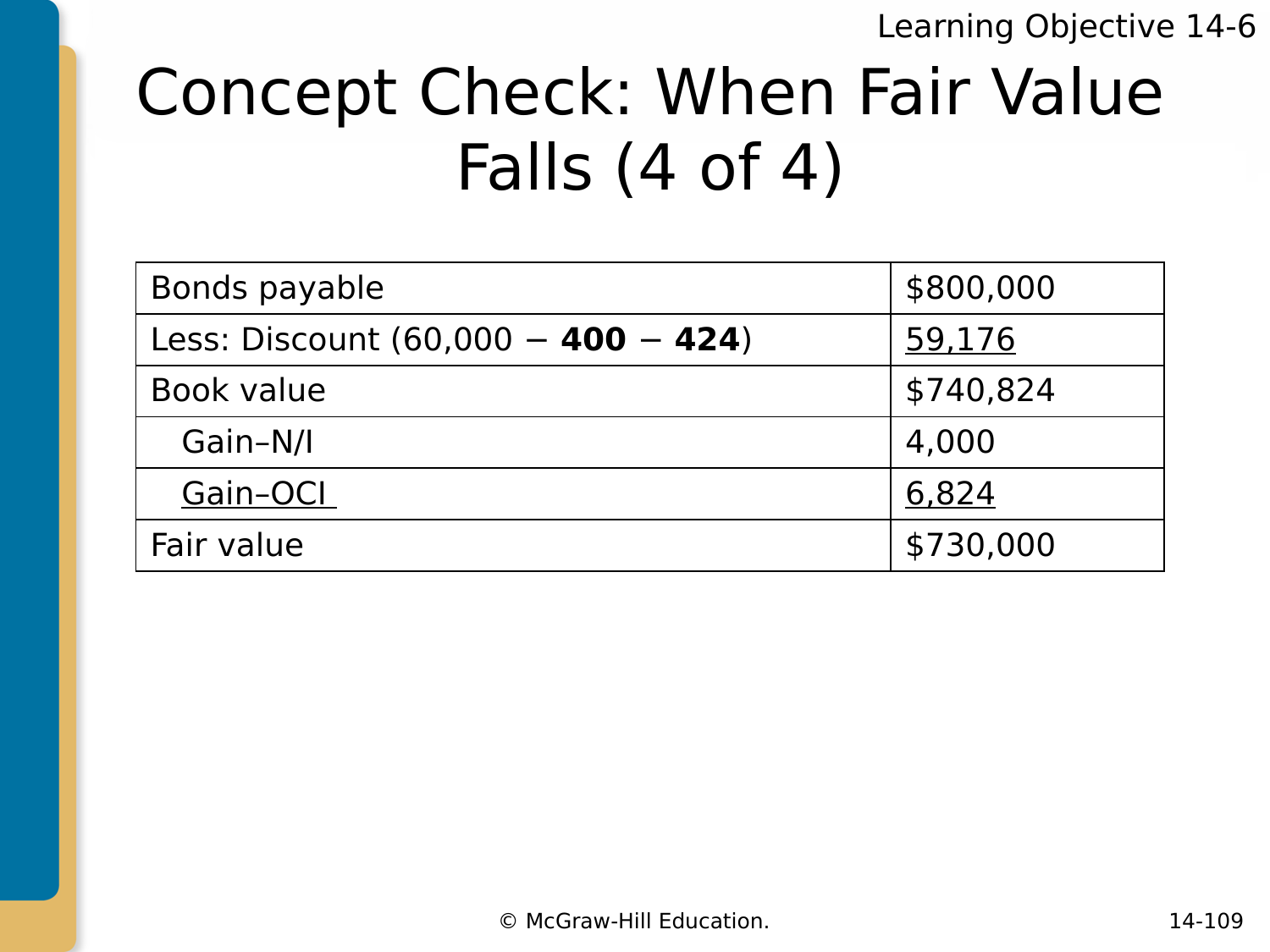

Learning Objective 14-6
# Concept Check: When Fair Value Falls (4 of 4)
| Bonds payable | $800,000 |
| --- | --- |
| Less: Discount (60,000 − 400 − 424) | 59,176 |
| Book value | $740,824 |
| Gain–N/I | 4,000 |
| Gain–OCI | 6,824 |
| Fair value | $730,000 |